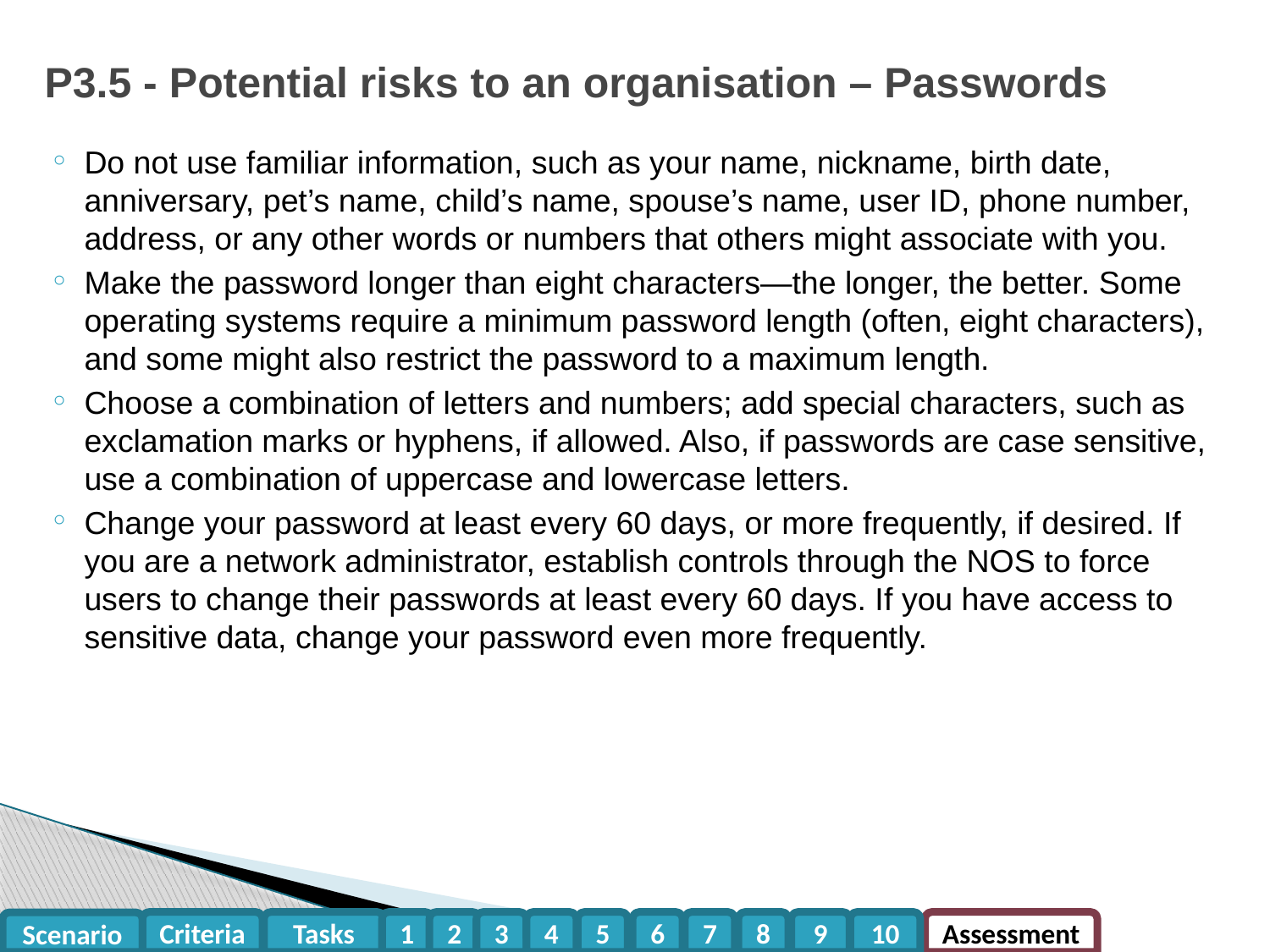

# P3.5 - Potential risks to an organisation – Passwords
Do not use familiar information, such as your name, nickname, birth date, anniversary, pet’s name, child’s name, spouse’s name, user ID, phone number, address, or any other words or numbers that others might associate with you.
Make the password longer than eight characters—the longer, the better. Some operating systems require a minimum password length (often, eight characters), and some might also restrict the password to a maximum length.
Choose a combination of letters and numbers; add special characters, such as exclamation marks or hyphens, if allowed. Also, if passwords are case sensitive, use a combination of uppercase and lowercase letters.
Change your password at least every 60 days, or more frequently, if desired. If you are a network administrator, establish controls through the NOS to force users to change their passwords at least every 60 days. If you have access to sensitive data, change your password even more frequently.